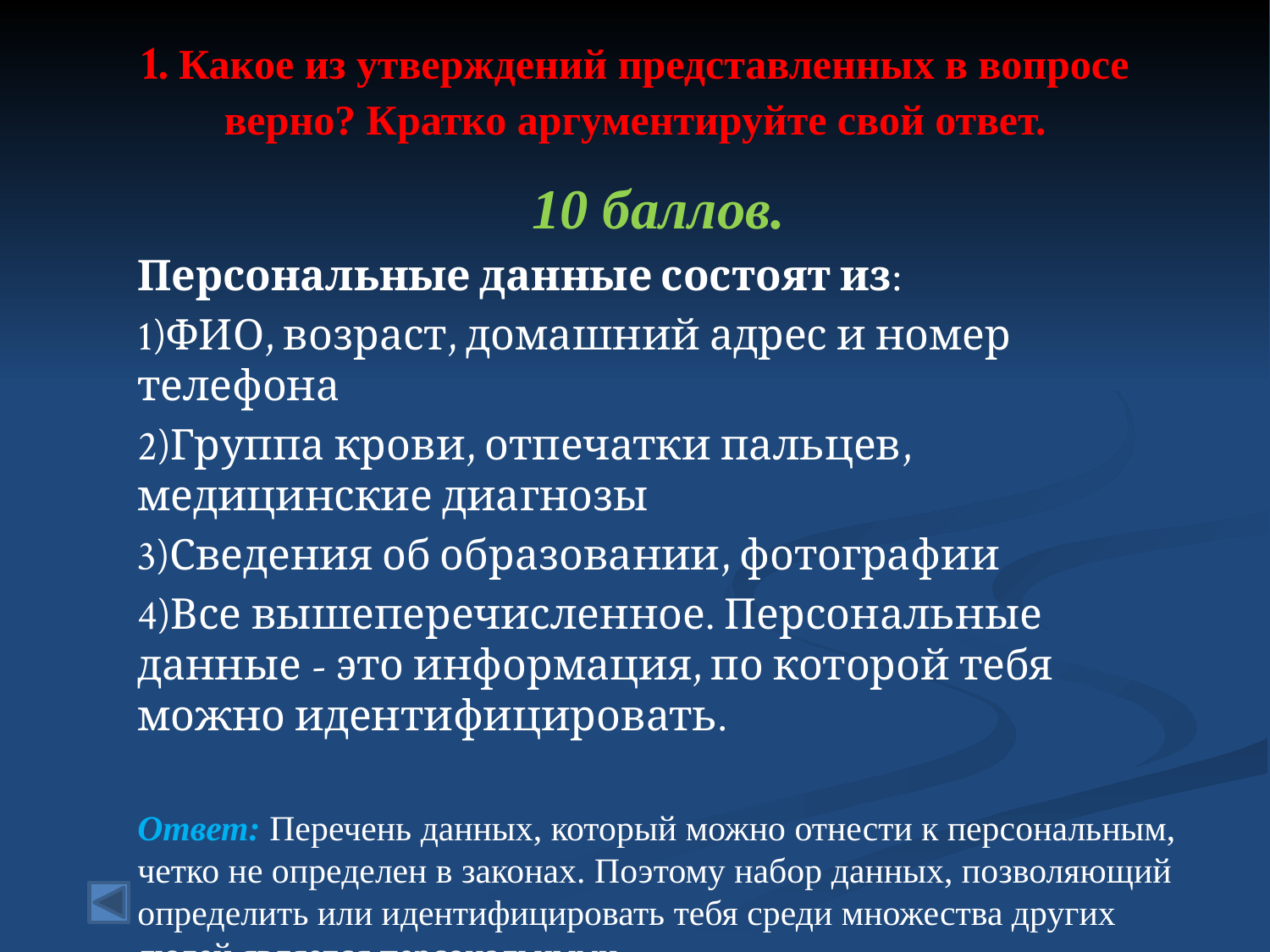

# 1. Какое из утверждений представленных в вопросе верно? Кратко аргументируйте свой ответ.
10 баллов.
Персональные данные состоят из:
1)ФИО, возраст, домашний адрес и номер телефона
2)Группа крови, отпечатки пальцев, медицинские диагнозы
3)Сведения об образовании, фотографии
4)Все вышеперечисленное. Персональные данные - это информация, по которой тебя можно идентифицировать.

Ответ: Перечень данных, который можно отнести к персональным, четко не определен в законах. Поэтому набор данных, позволяющий определить или идентифицировать тебя среди множества других людей является персональными